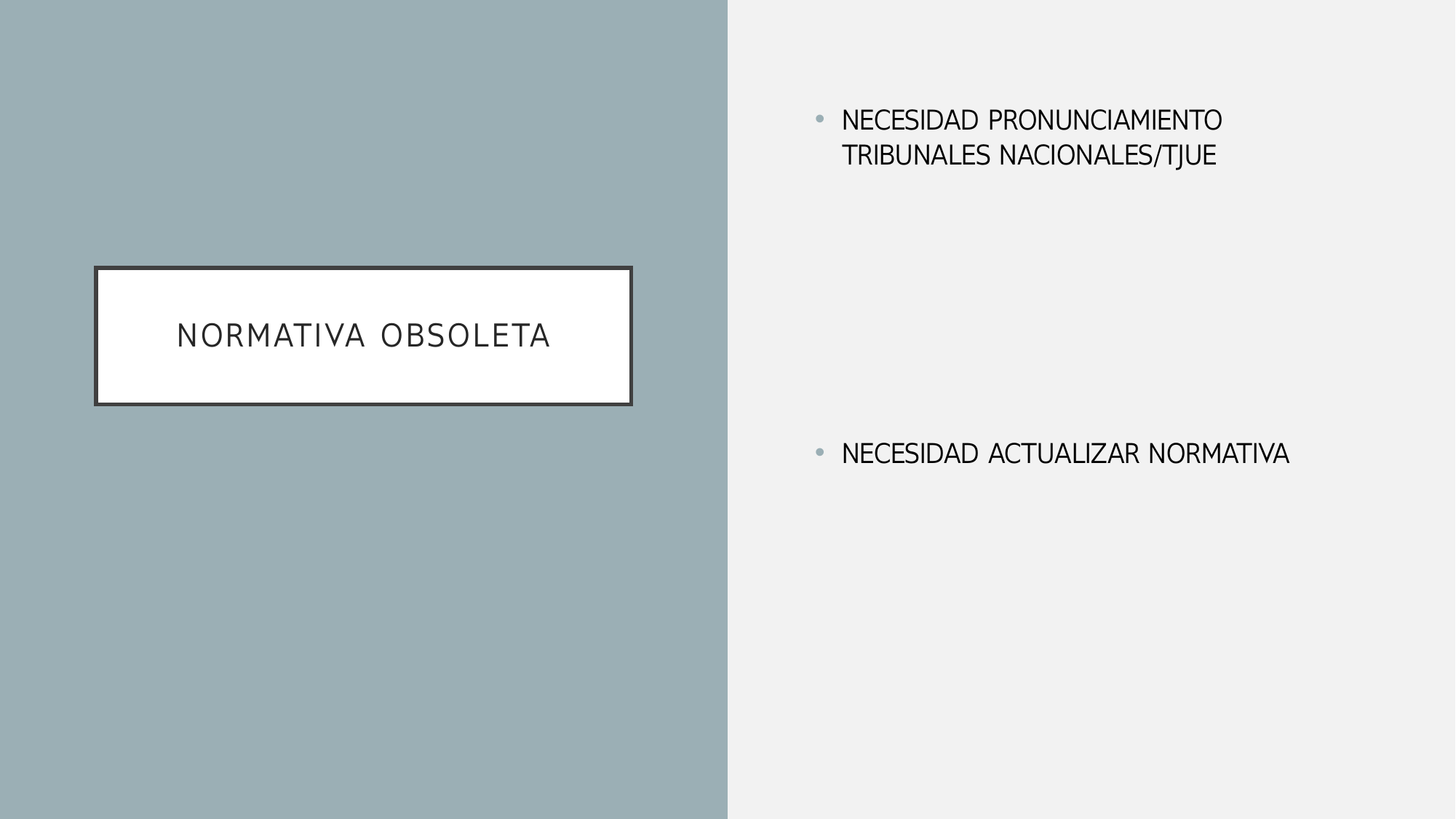

NECESIDAD PRONUNCIAMIENTO TRIBUNALES NACIONALES/TJUE

NECESIDAD ACTUALIZAR NORMATIVA
Normativa obsoleta